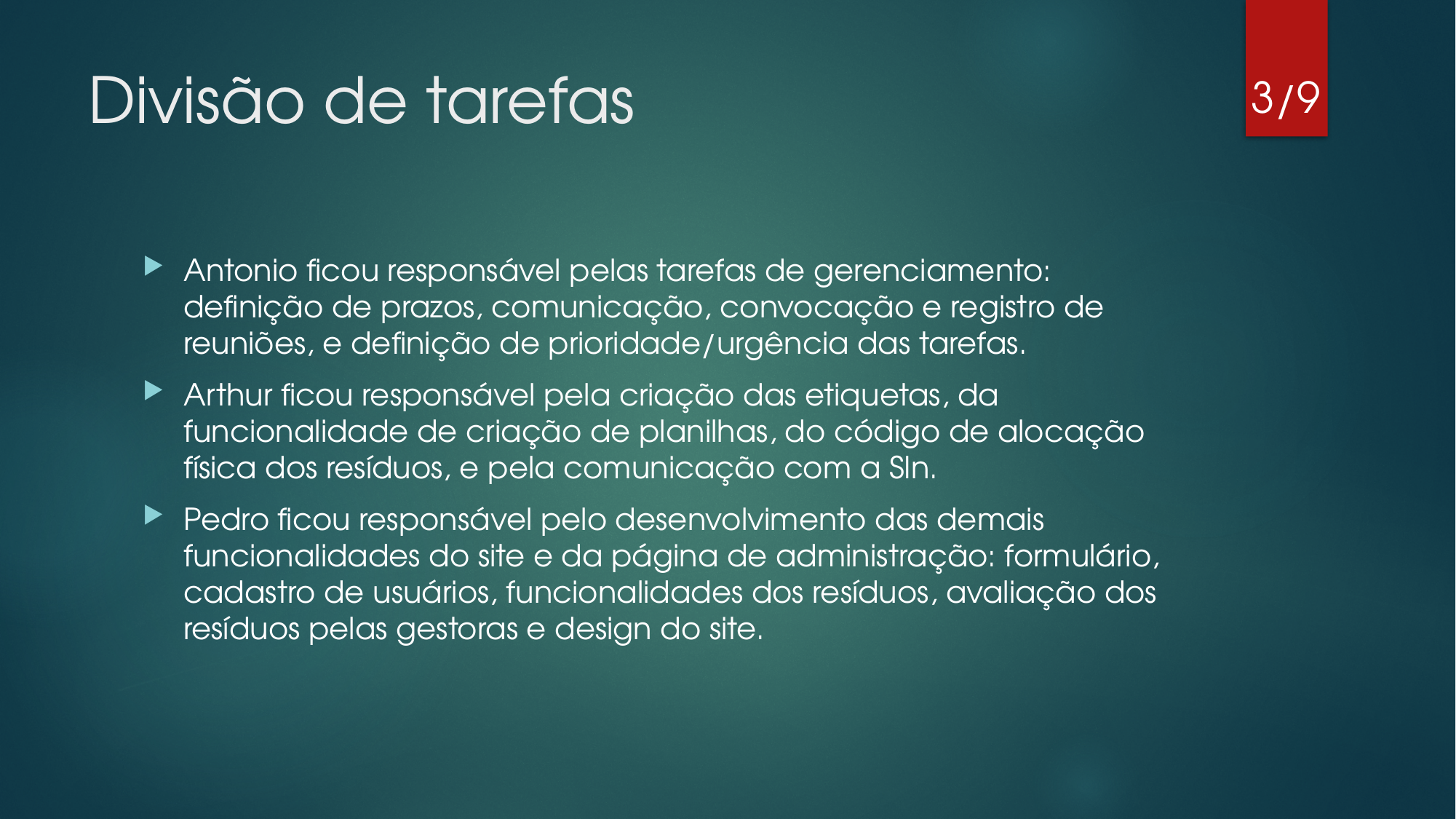

3/9
# Divisão de tarefas
Antonio ficou responsável pelas tarefas de gerenciamento: definição de prazos, comunicação, convocação e registro de reuniões, e definição de prioridade/urgência das tarefas.
Arthur ficou responsável pela criação das etiquetas, da funcionalidade de criação de planilhas, do código de alocação física dos resíduos, e pela comunicação com a SIn.
Pedro ficou responsável pelo desenvolvimento das demais funcionalidades do site e da página de administração: formulário, cadastro de usuários, funcionalidades dos resíduos, avaliação dos resíduos pelas gestoras e design do site.